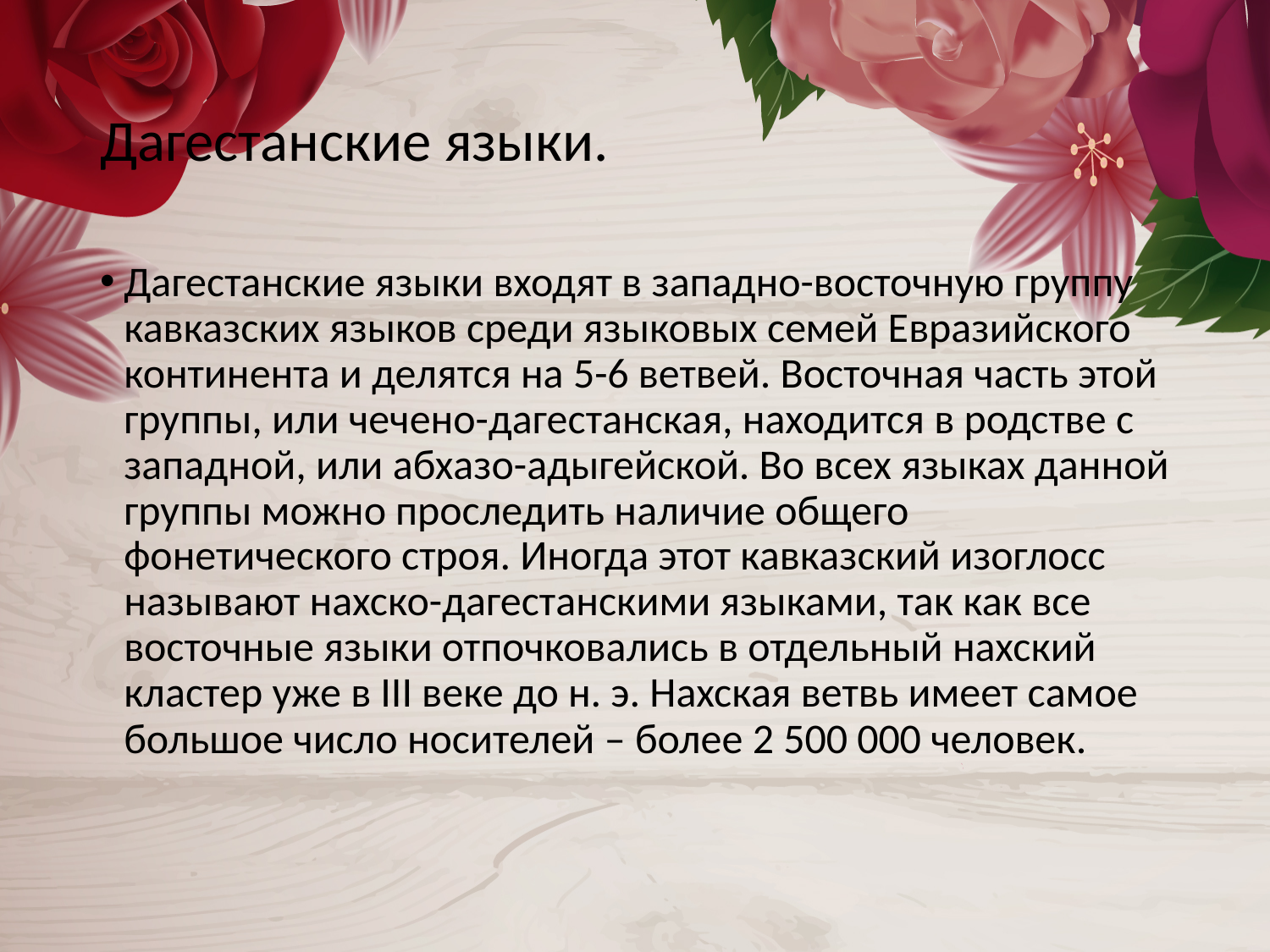

# Дагестанские языки.
Дагестанские языки входят в западно-восточную группу кавказских языков среди языковых семей Евразийского континента и делятся на 5-6 ветвей. Восточная часть этой группы, или чечено-дагестанская, находится в родстве с западной, или абхазо-адыгейской. Во всех языках данной группы можно проследить наличие общего фонетического строя. Иногда этот кавказский изоглосс называют нахско-дагестанскими языками, так как все восточные языки отпочковались в отдельный нахский кластер уже в III веке до н. э. Нахская ветвь имеет самое большое число носителей – более 2 500 000 человек.